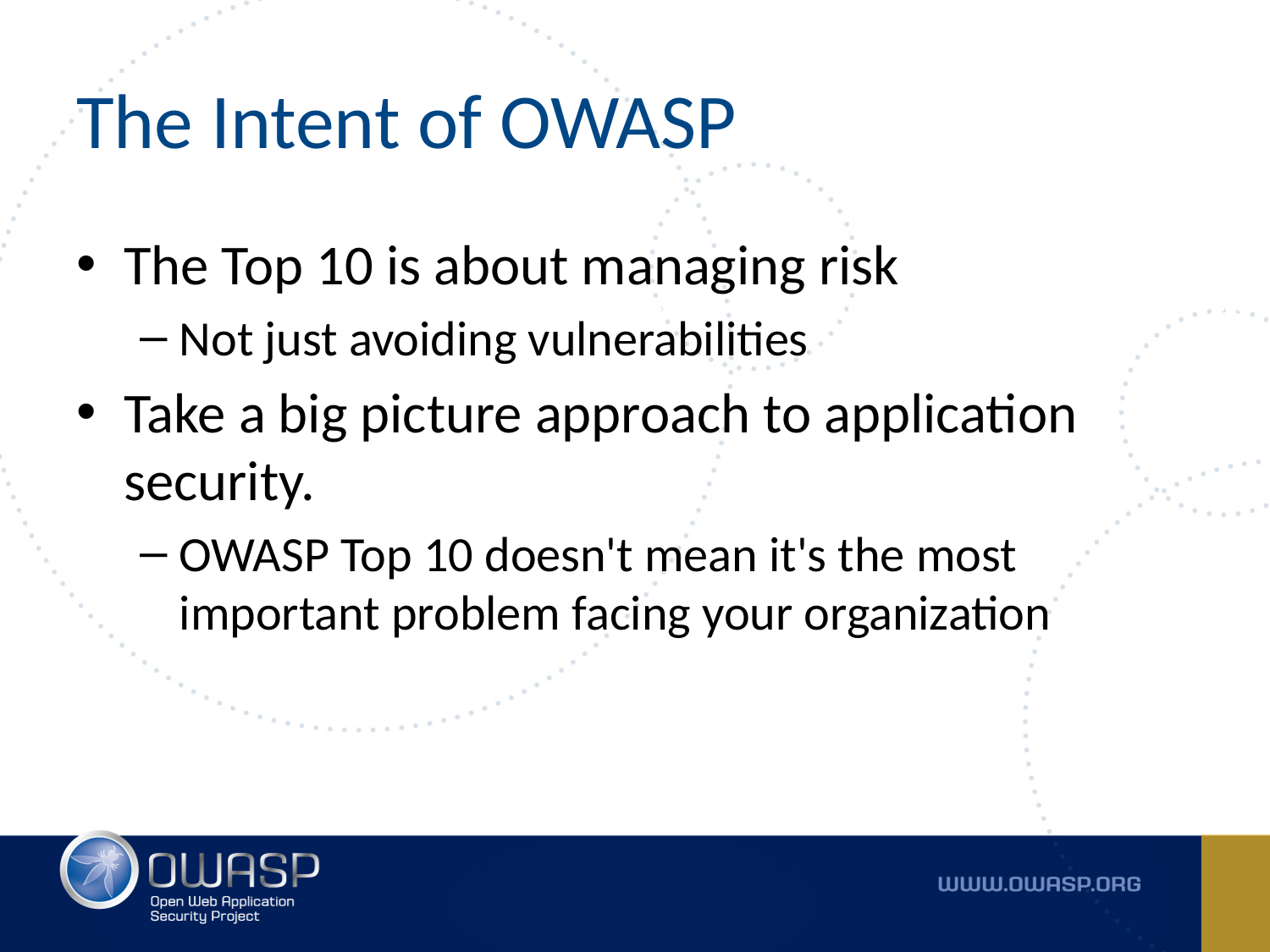

# The Intent of OWASP
The Top 10 is about managing risk
Not just avoiding vulnerabilities
Take a big picture approach to application security.
OWASP Top 10 doesn't mean it's the most important problem facing your organization